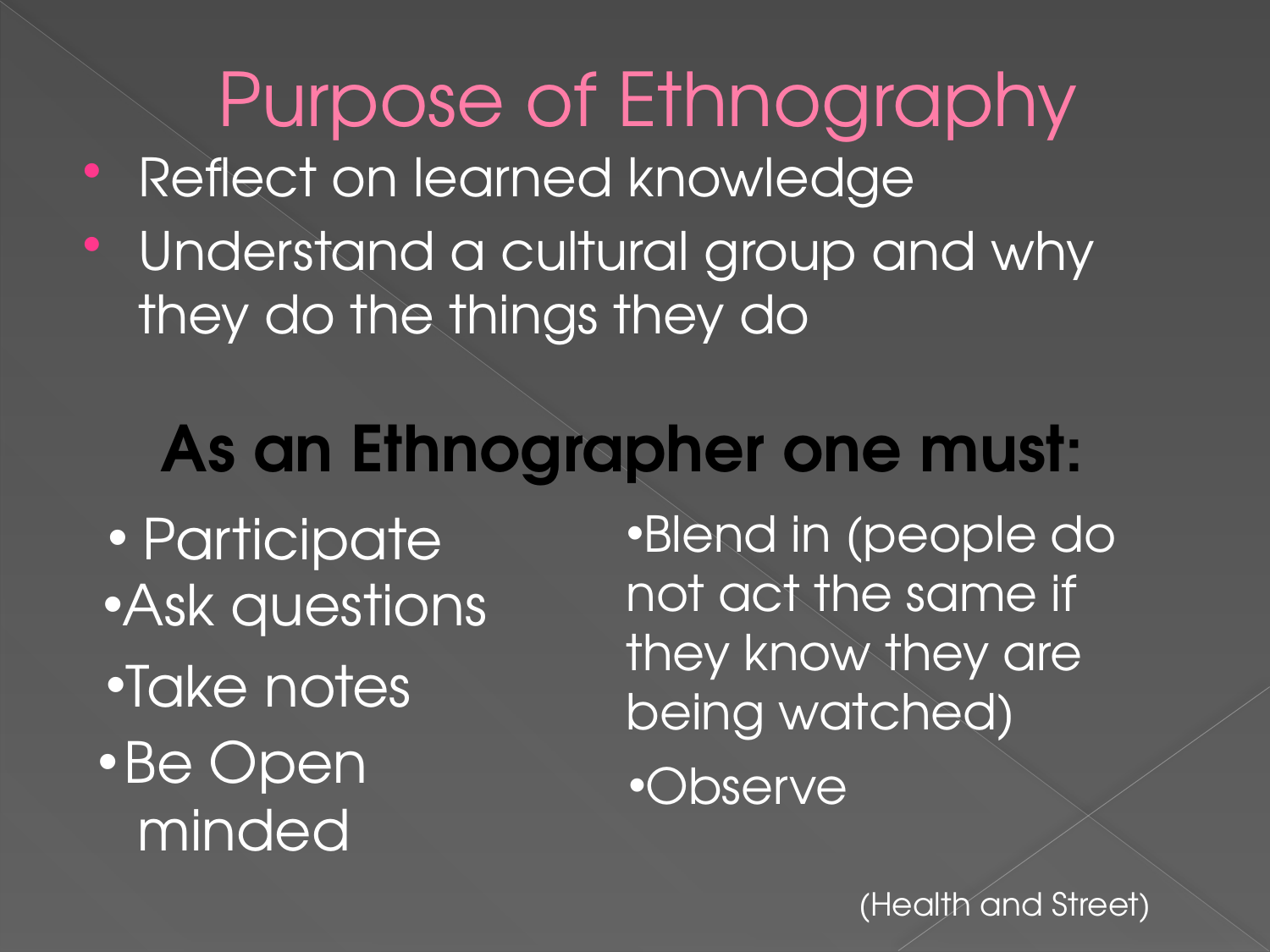

# Purpose of Ethnography
Reflect on learned knowledge
Understand a cultural group and why they do the things they do

As an Ethnographer one must:
 Participate

Blend in (people do not act the same if they know they are being watched)
Ask questions
Take notes
Be Open   minded
Observe
(Health and Street)